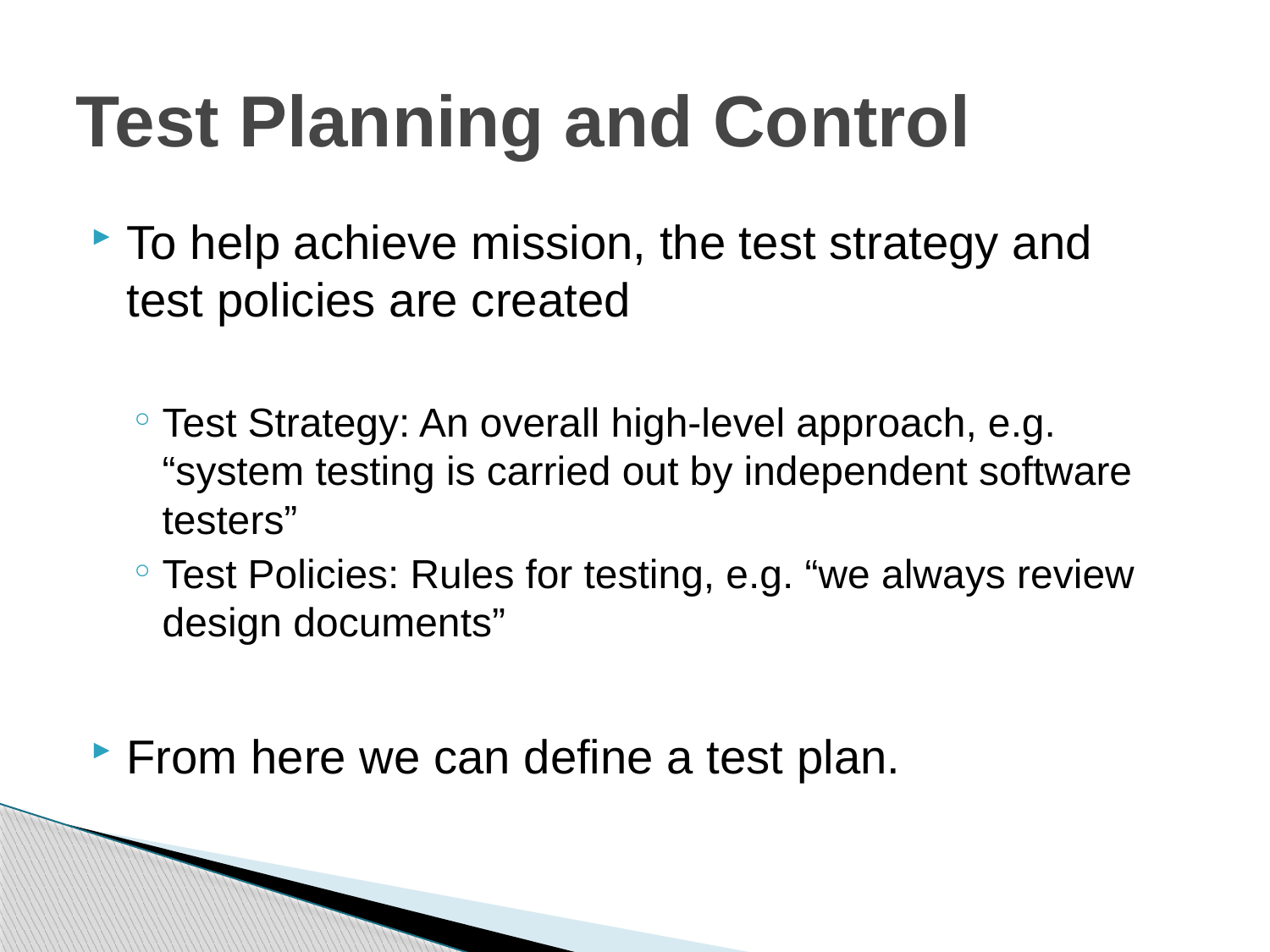

# Test Planning and Control
To help achieve mission, the test strategy and test policies are created

Test Strategy: An overall high-level approach, e.g. “system testing is carried out by independent software testers”
Test Policies: Rules for testing, e.g. “we always review design documents”

From here we can define a test plan.